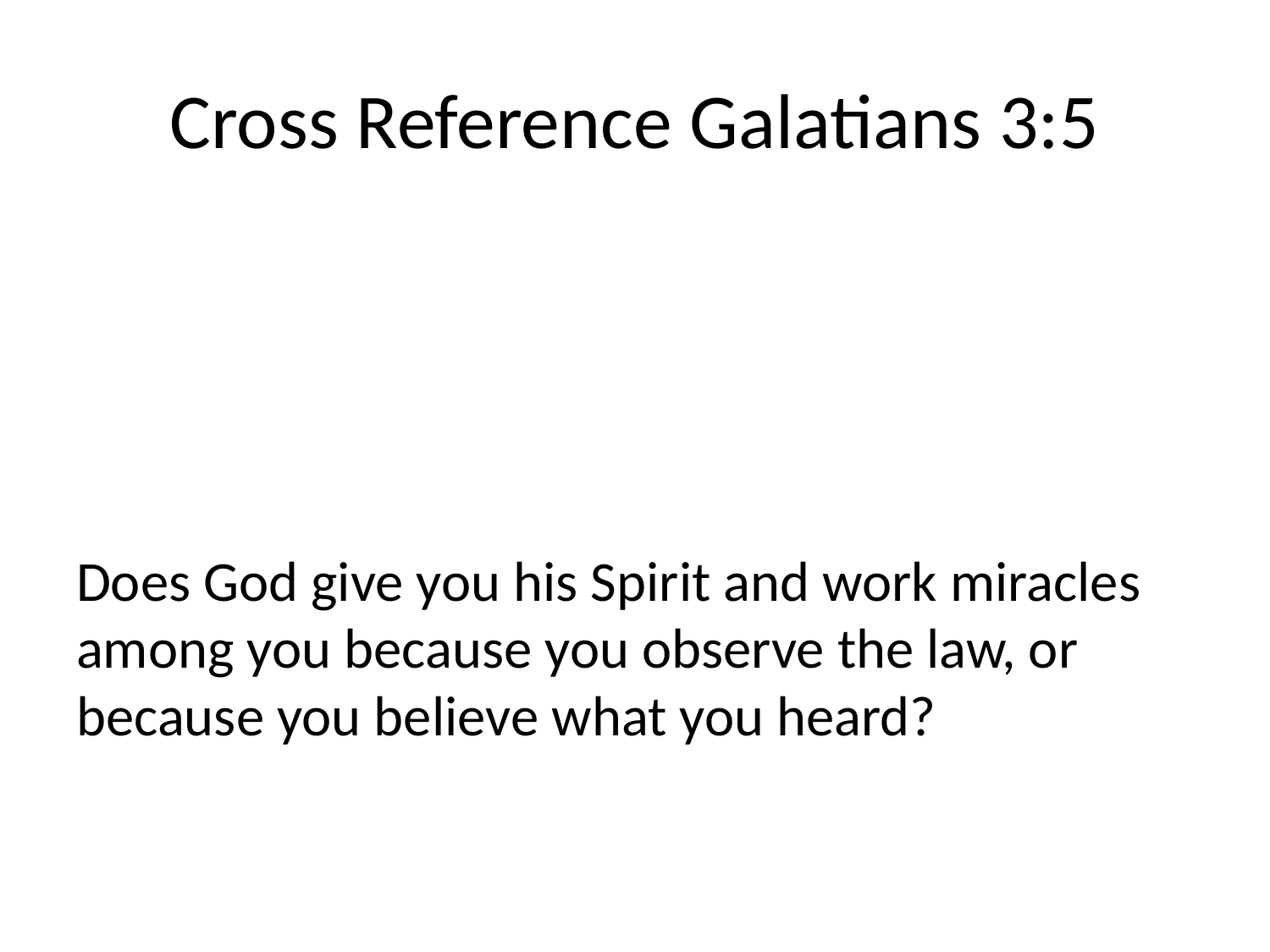

# Cross Reference Galatians 3:5

Does God give you his Spirit and work miracles among you because you observe the law, or because you believe what you heard?